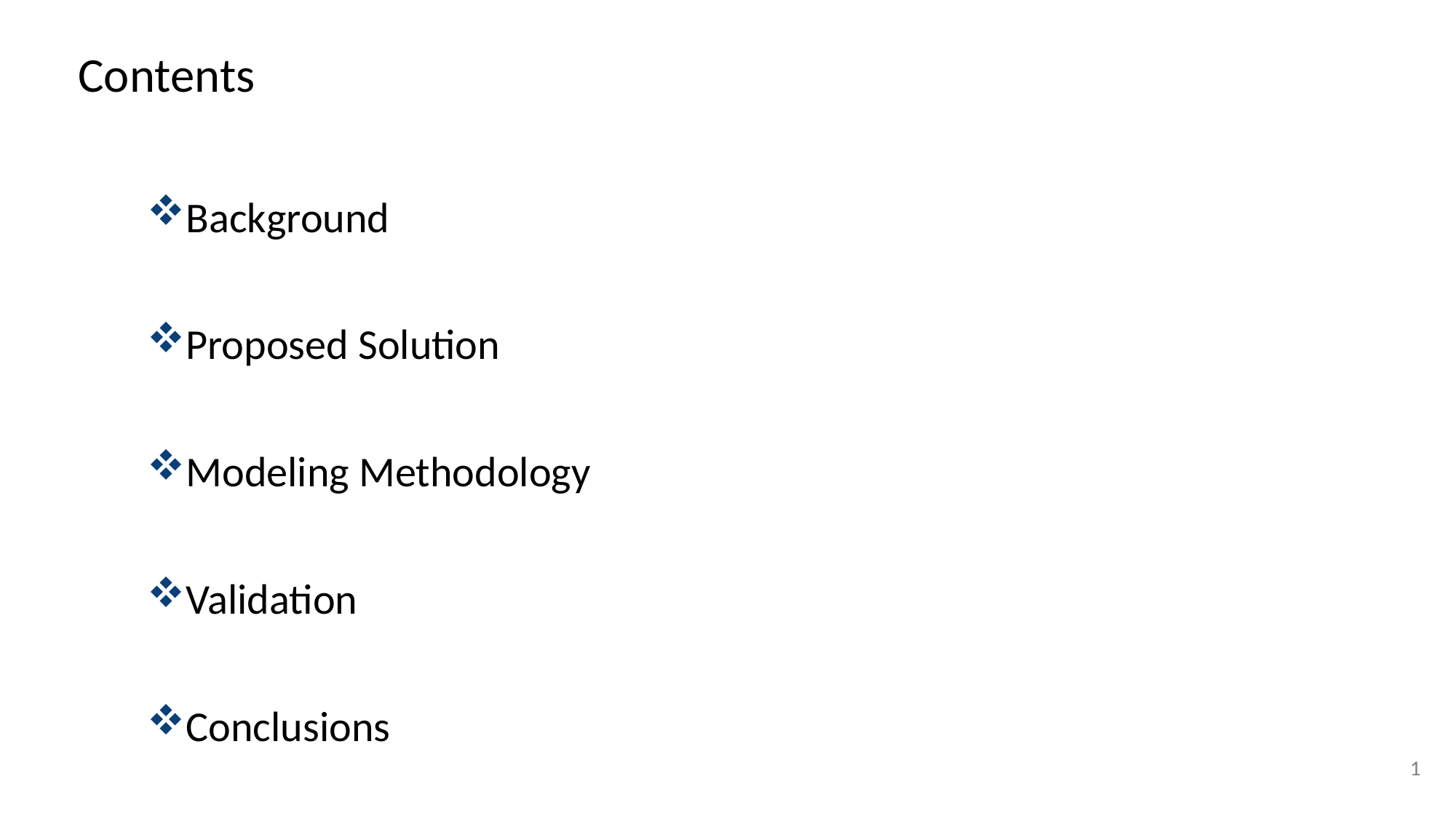

Contents
Background
Proposed Solution
Modeling Methodology
Validation
Conclusions
1